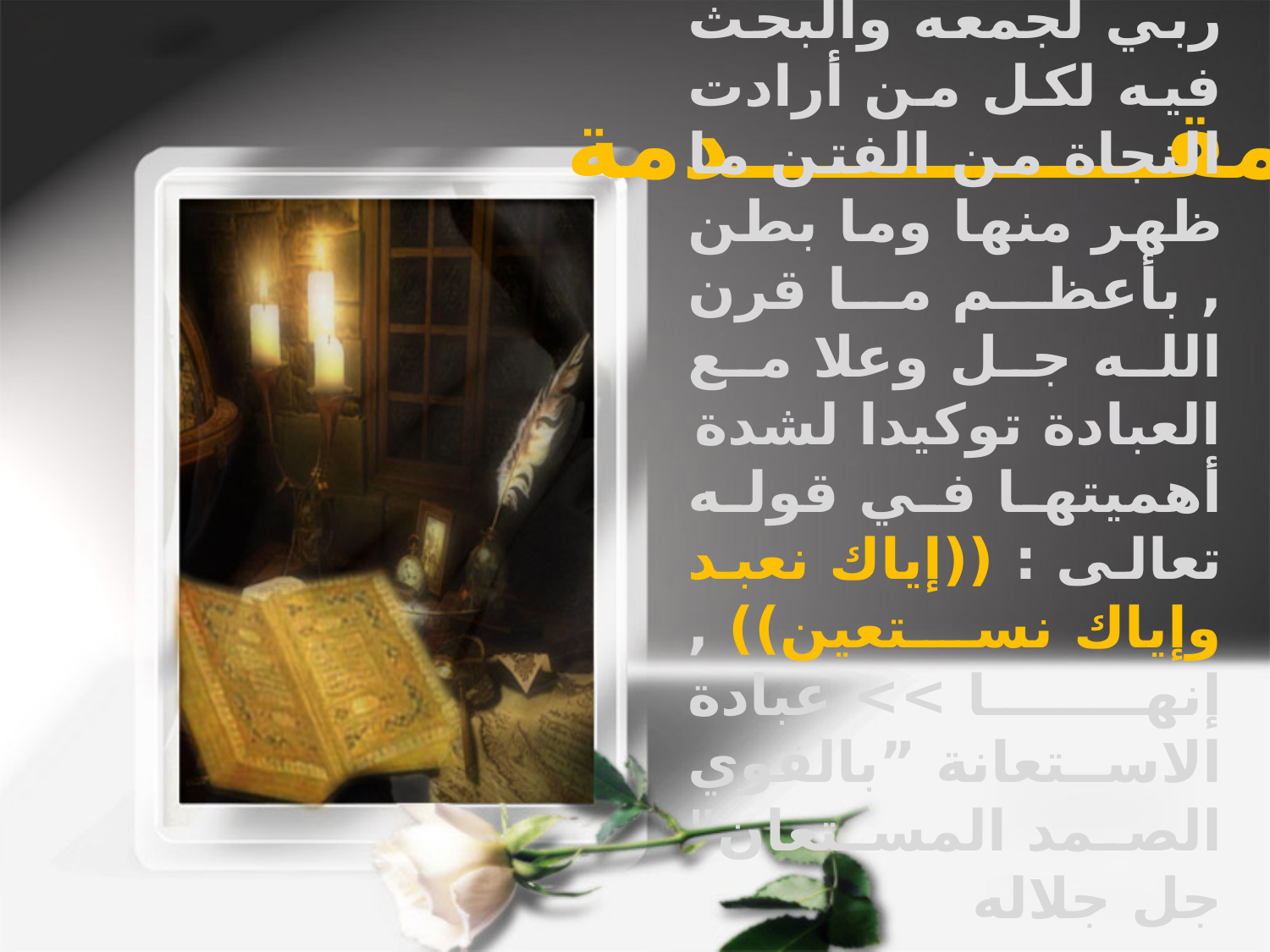

المقـــــــــــــدمة
أهدي ما وفقني ربي لجمعه والبحث فيه لكل من أرادت النجاة من الفتن ما ظهر منها وما بطن , بأعظم ما قرن الله جل وعلا مع العبادة توكيدا لشدة أهميتها في قوله تعالى : ((إياك نعبد وإياك نستعين)) , إنها >> عبادة الاستعانة ”بالقوي الصمد المستعان" جل جلاله